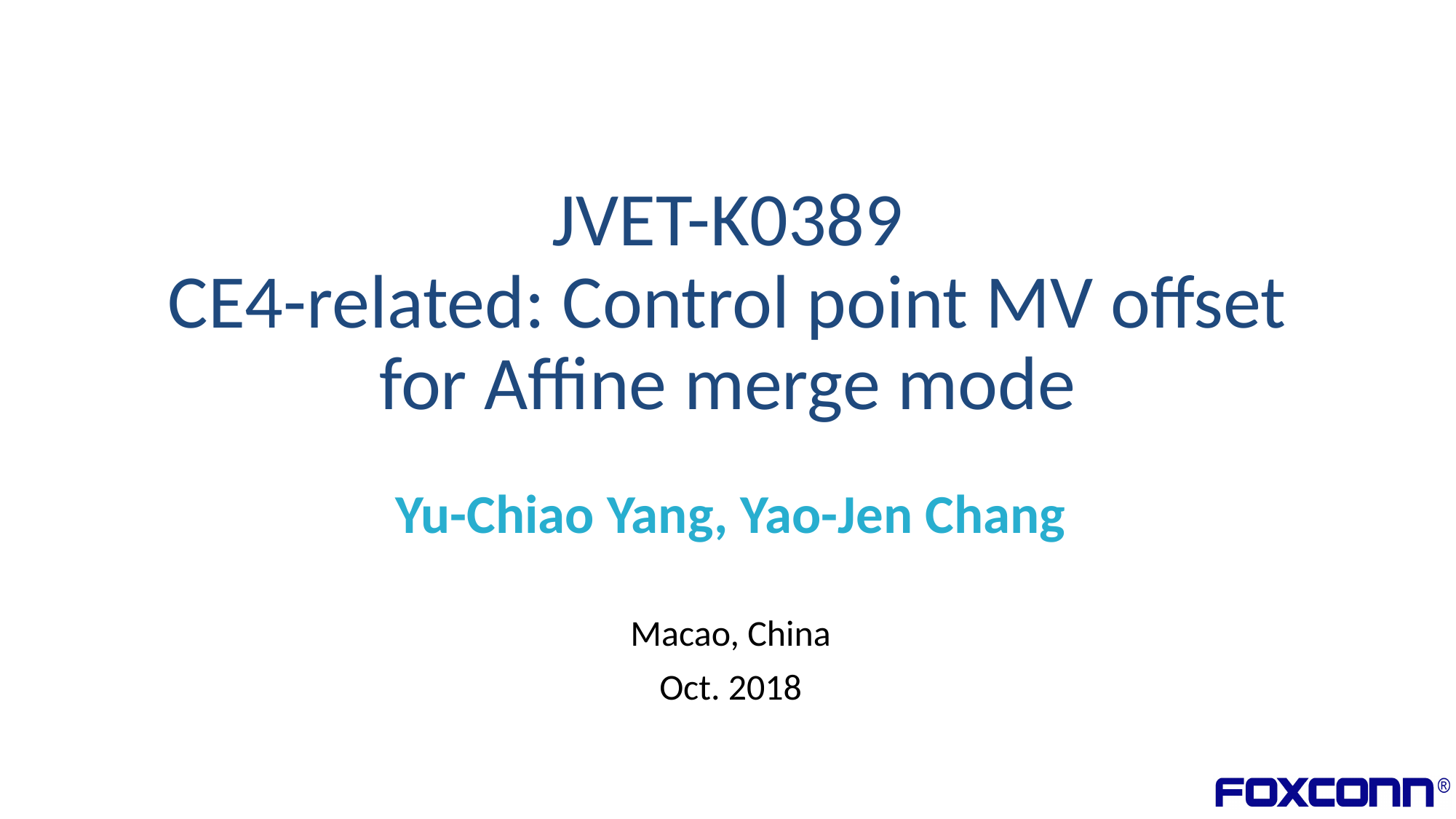

# JVET-K0389
CE4-related: Control point MV offset for Affine merge mode
Yu-Chiao Yang, Yao-Jen Chang

Macao, China
Oct. 2018